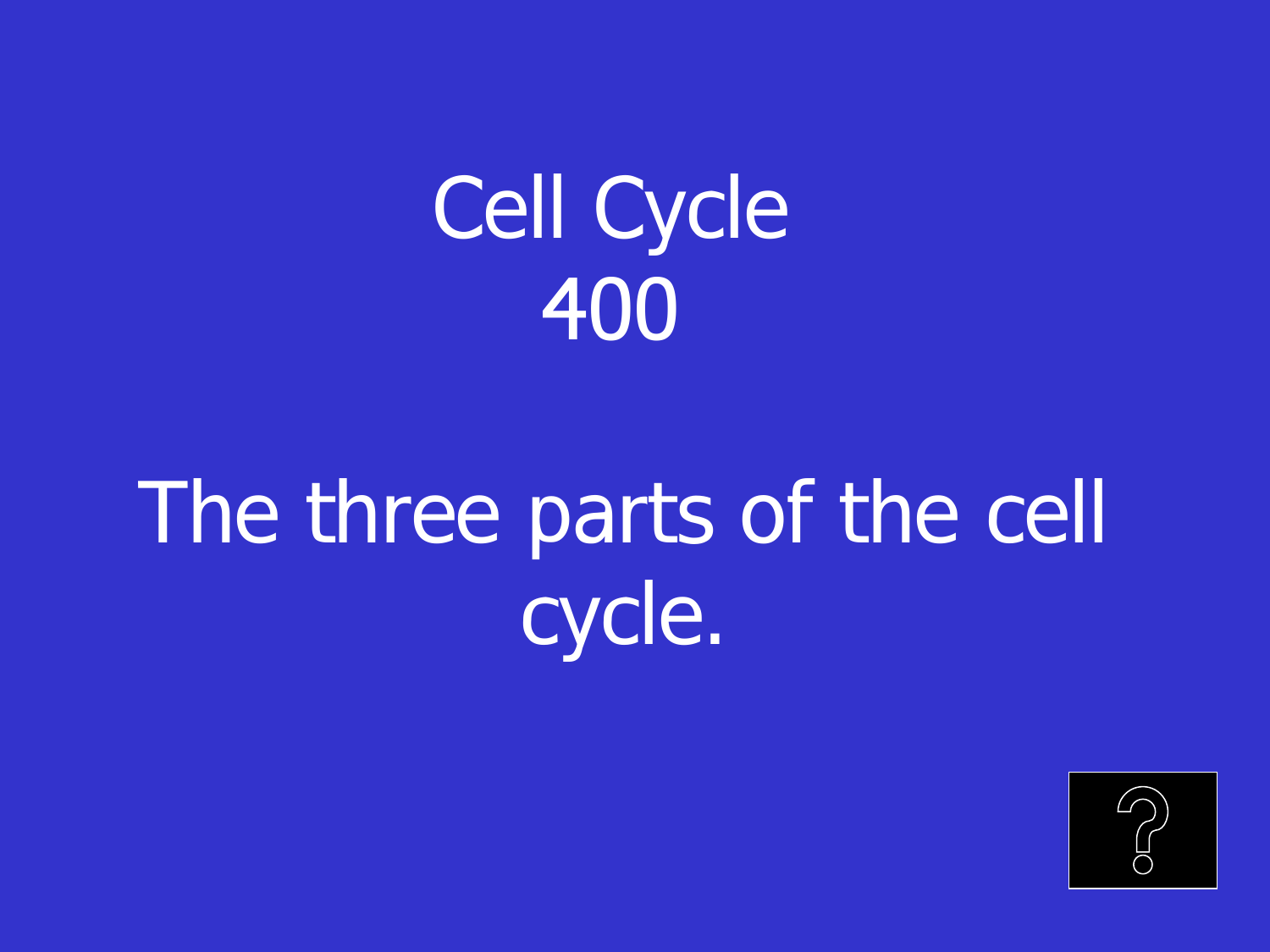

# Cell Cycle 400 The three parts of the cell cycle.